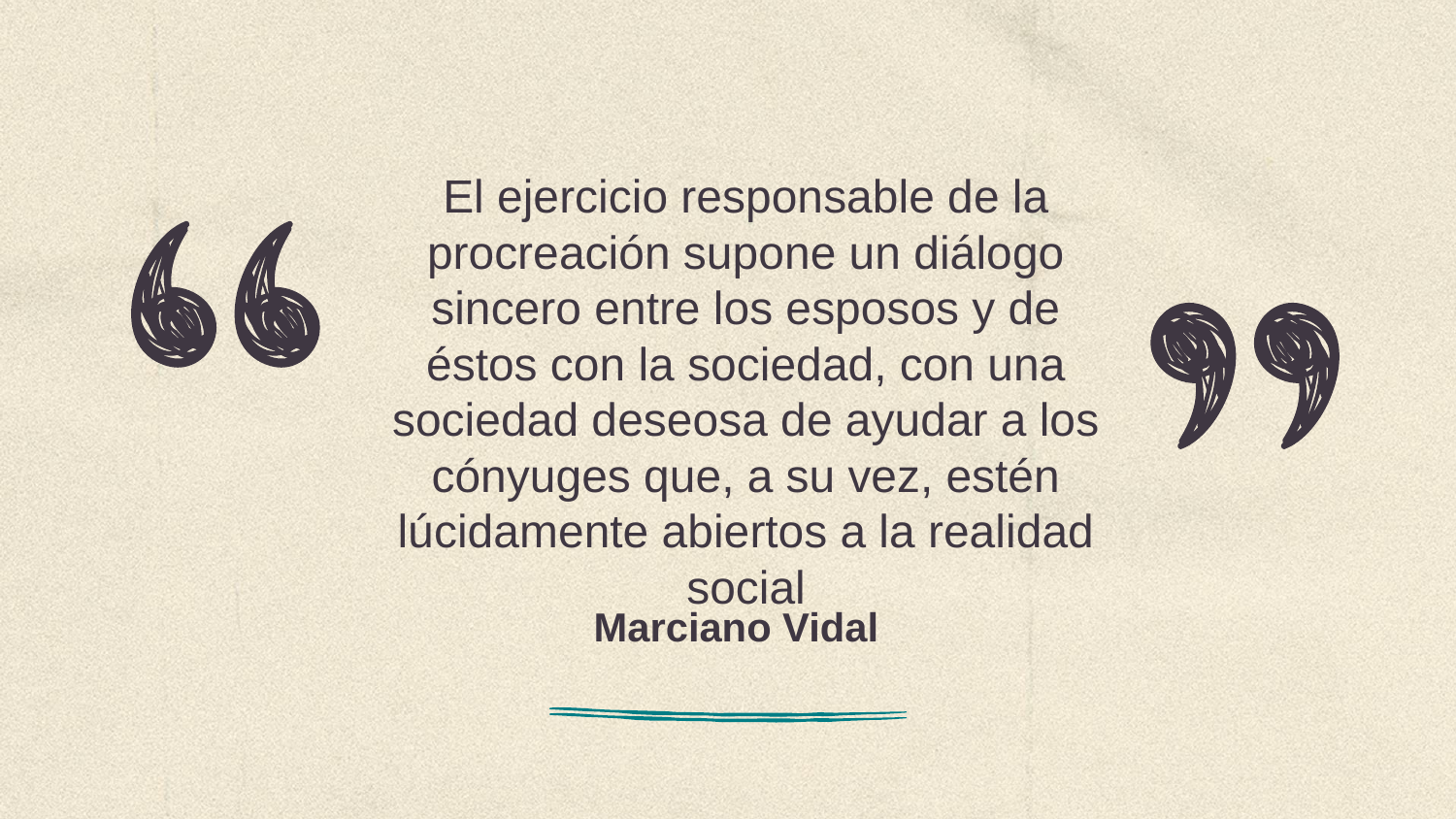

El ejercicio responsable de la procreación supone un diálogo sincero entre los esposos y de éstos con la sociedad, con una sociedad deseosa de ayudar a los cónyuges que, a su vez, estén lúcidamente abiertos a la realidad social

# Marciano Vidal